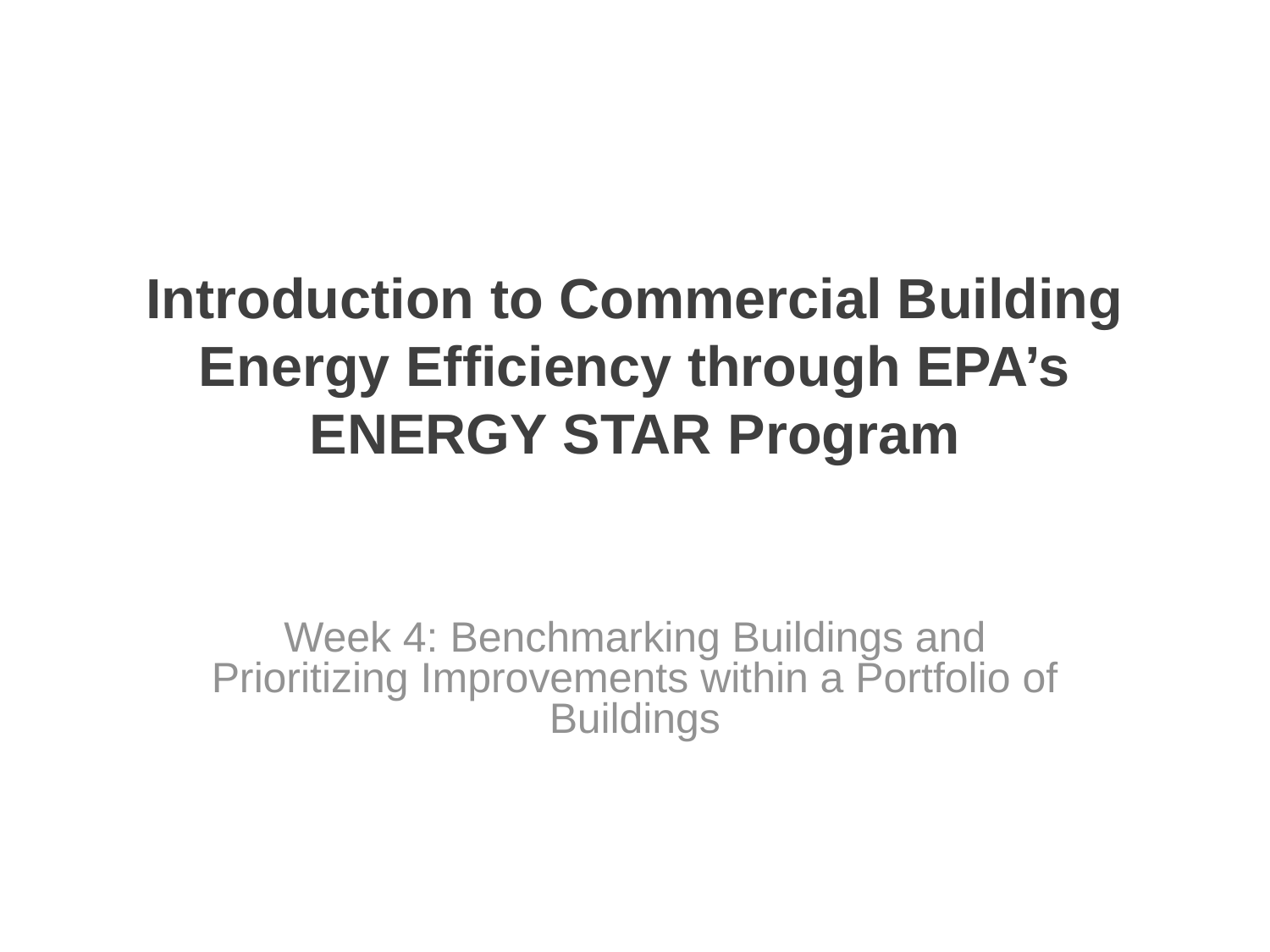

# Introduction to Commercial Building Energy Efficiency through EPA’s ENERGY STAR Program
Week 4: Benchmarking Buildings and Prioritizing Improvements within a Portfolio of Buildings